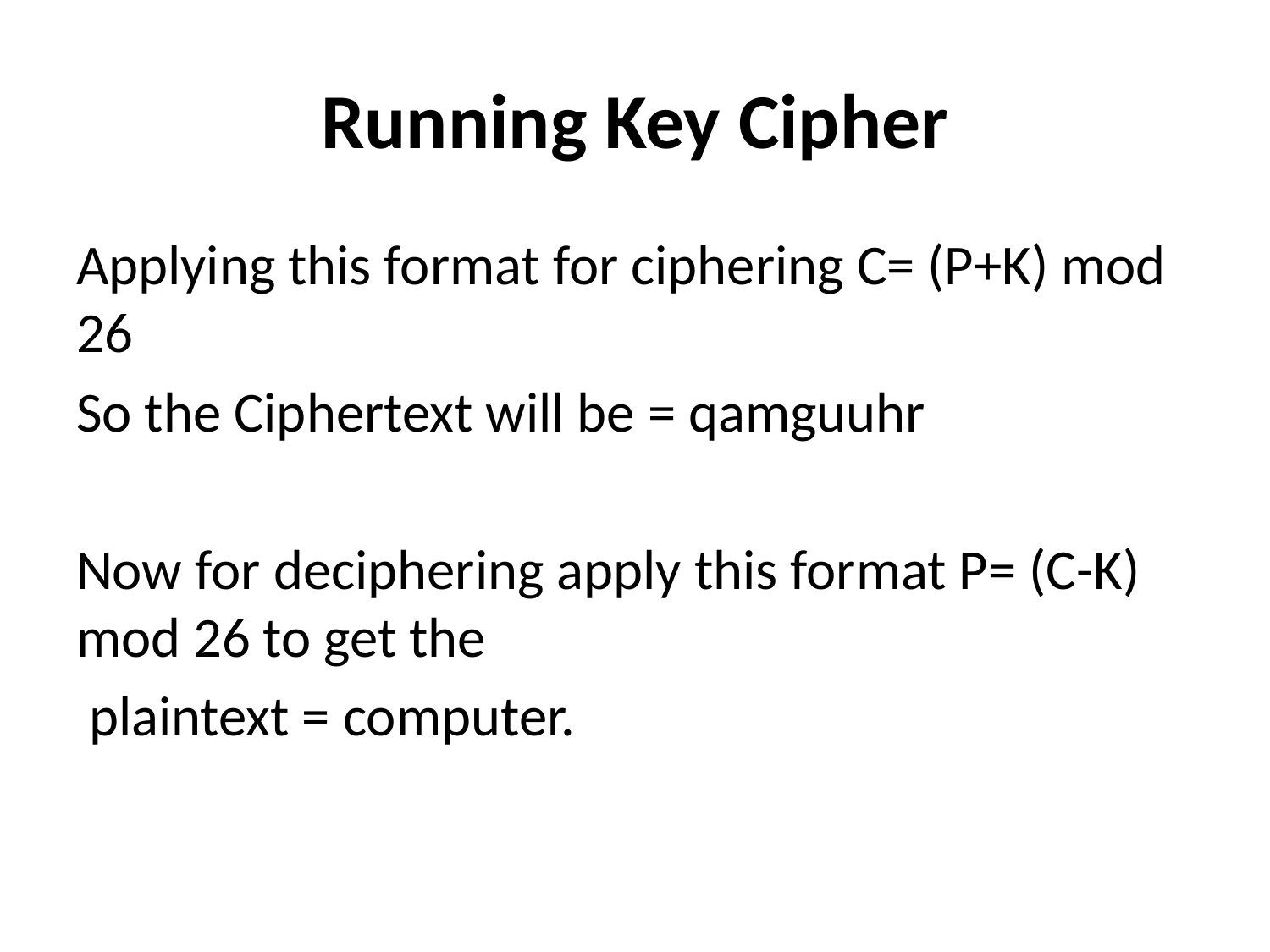

# Running Key Cipher
Applying this format for ciphering C= (P+K) mod 26
So the Ciphertext will be = qamguuhr

Now for deciphering apply this format P= (C-K) mod 26 to get the
 plaintext = computer.